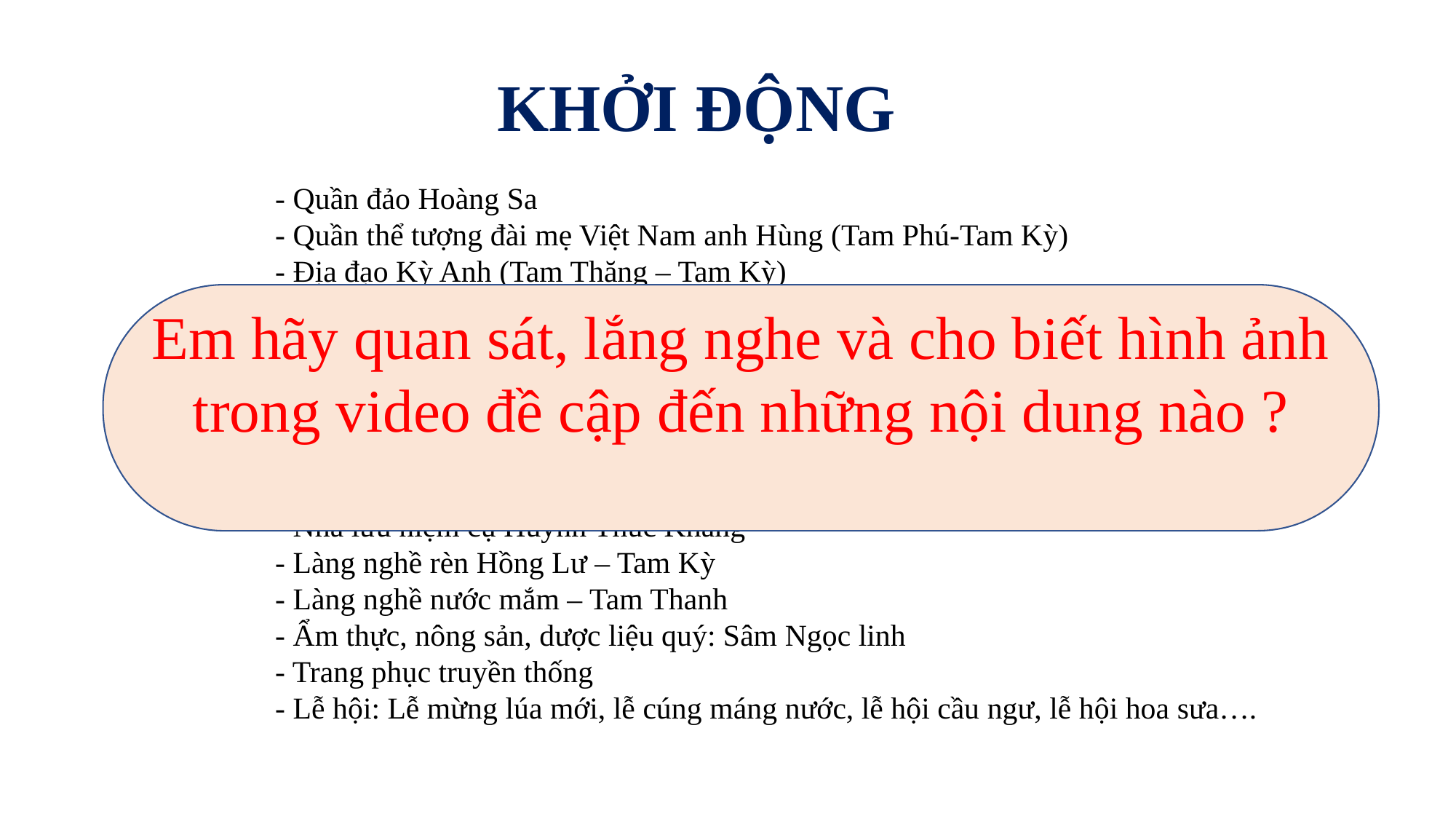

# KHỞI ĐỘNG
	- Quần đảo Hoàng Sa
	- Quần thể tượng đài mẹ Việt Nam anh Hùng (Tam Phú-Tam Kỳ)
	- Địa đạo Kỳ Anh (Tam Thăng – Tam Kỳ)
	- Văn Thánh Khổng Miếu (Tam Kỳ)
	- Biển đảo: Biển Bình Minh, biển Tam Thanh, biển Rạng
	- Danh thắng thác 5 tầng, hồ Phú Ninh, hang dơi
	- Làng cổ Lộc Yên
	- Hệ thống tháp Chăm: tháp Chương Mỹ ở Núi Thành
	- Bảo tàng Quảng Nam
	- Nhà lưu niệm cụ Huỳnh Thúc Kháng
	- Làng nghề rèn Hồng Lư – Tam Kỳ
	- Làng nghề nước mắm – Tam Thanh
	- Ẩm thực, nông sản, dược liệu quý: Sâm Ngọc linh
	- Trang phục truyền thống
	- Lễ hội: Lễ mừng lúa mới, lễ cúng máng nước, lễ hội cầu ngư, lễ hội hoa sưa….
Em hãy quan sát, lắng nghe và cho biết hình ảnh trong video đề cập đến những nội dung nào ?